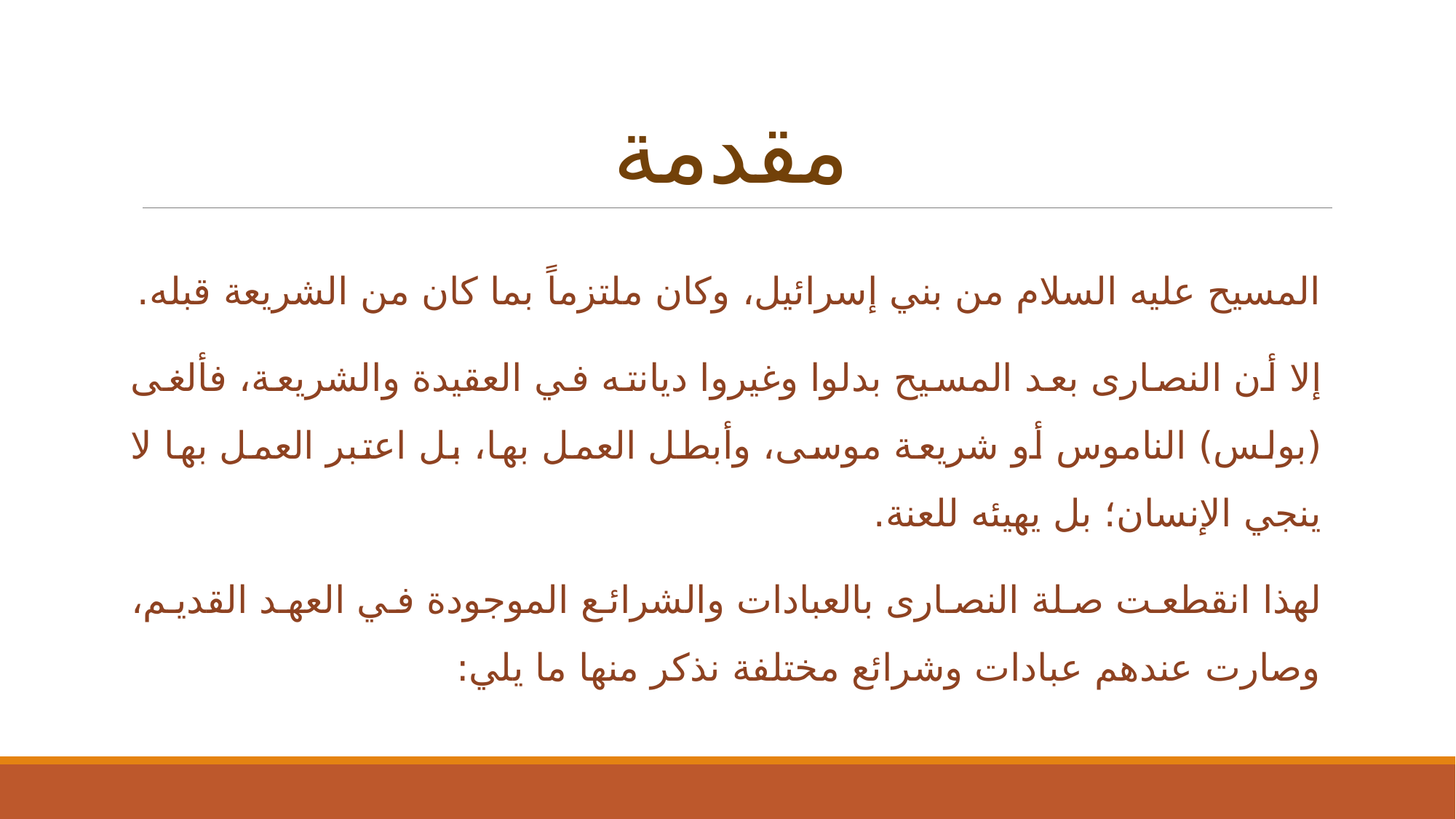

# مقدمة
المسيح عليه السلام من بني إسرائيل، وكان ملتزماً بما كان من الشريعة قبله.
إلا أن النصارى بعد المسيح بدلوا وغيروا ديانته في العقيدة والشريعة، فألغى (بولس) الناموس أو شريعة موسى، وأبطل العمل بها، بل اعتبر العمل بها لا ينجي الإنسان؛ بل يهيئه للعنة.
لهذا انقطعت صلة النصارى بالعبادات والشرائع الموجودة في العهد القديم، وصارت عندهم عبادات وشرائع مختلفة نذكر منها ما يلي: